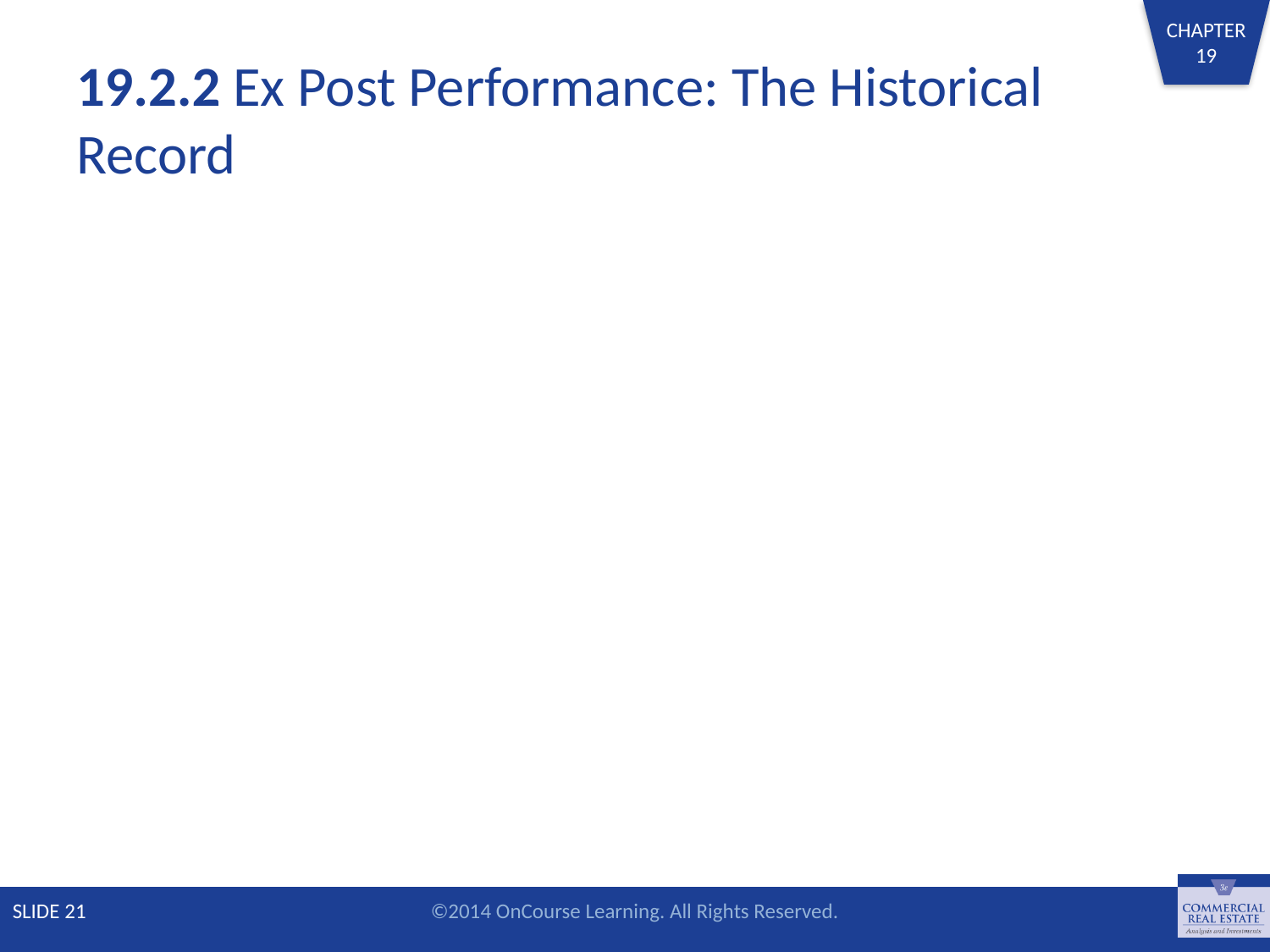

# 19.2.2 Ex Post Performance: The Historical Record

SLIDE 21